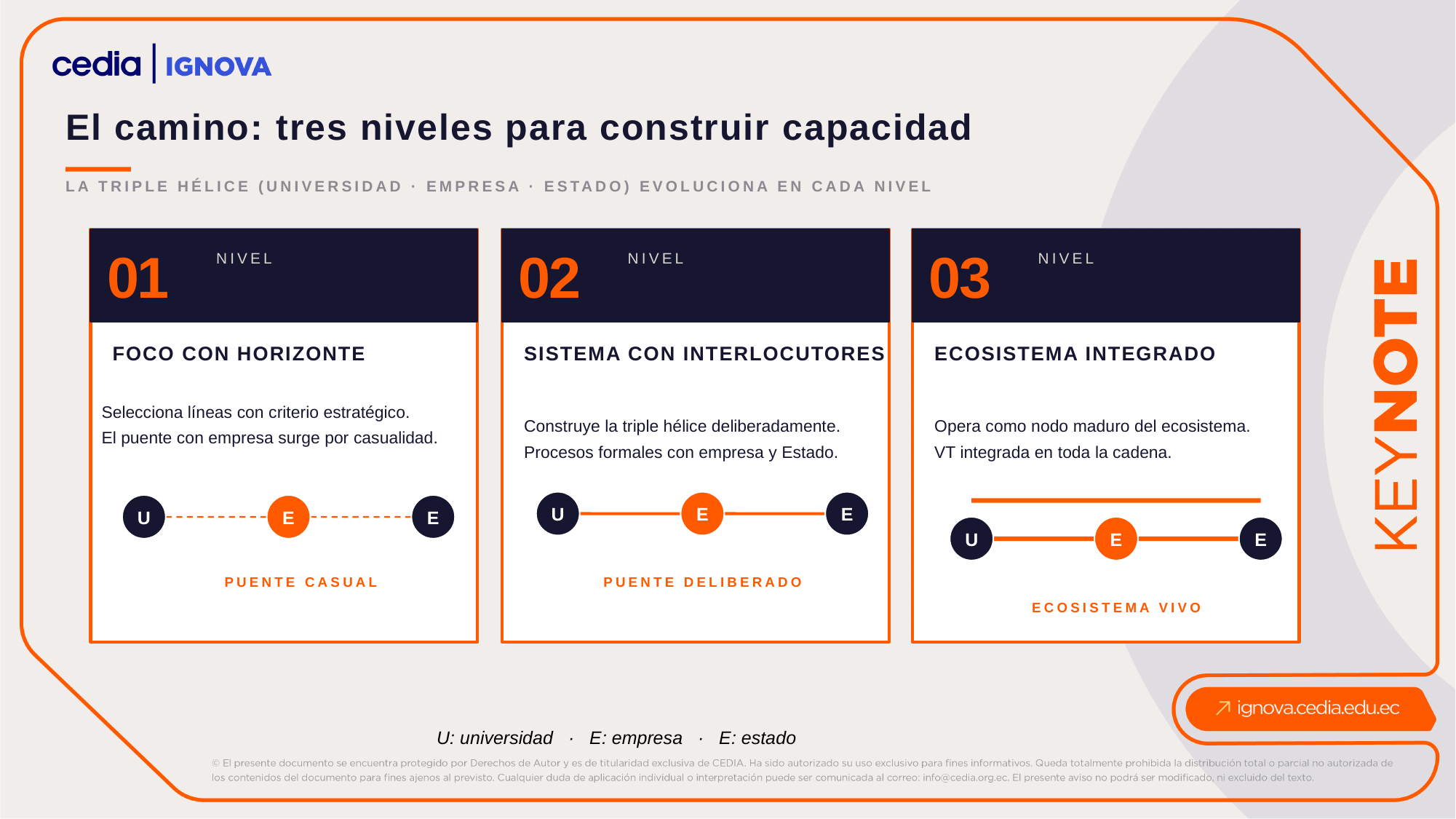

El camino: tres niveles para construir capacidad

LA TRIPLE HÉLICE (UNIVERSIDAD · EMPRESA · ESTADO) EVOLUCIONA EN CADA NIVEL

01
02
03
NIVEL
NIVEL
NIVEL
FOCO CON HORIZONTE
SISTEMA CON INTERLOCUTORES
ECOSISTEMA INTEGRADO
Selecciona líneas con criterio estratégico.
El puente con empresa surge por casualidad.
Construye la triple hélice deliberadamente.
Procesos formales con empresa y Estado.
Opera como nodo maduro del ecosistema.
VT integrada en toda la cadena.

U

E

E

U

E

E

U

E

E

PUENTE CASUAL
PUENTE DELIBERADO
ECOSISTEMA VIVO
U: universidad   ·   E: empresa   ·   E: estado